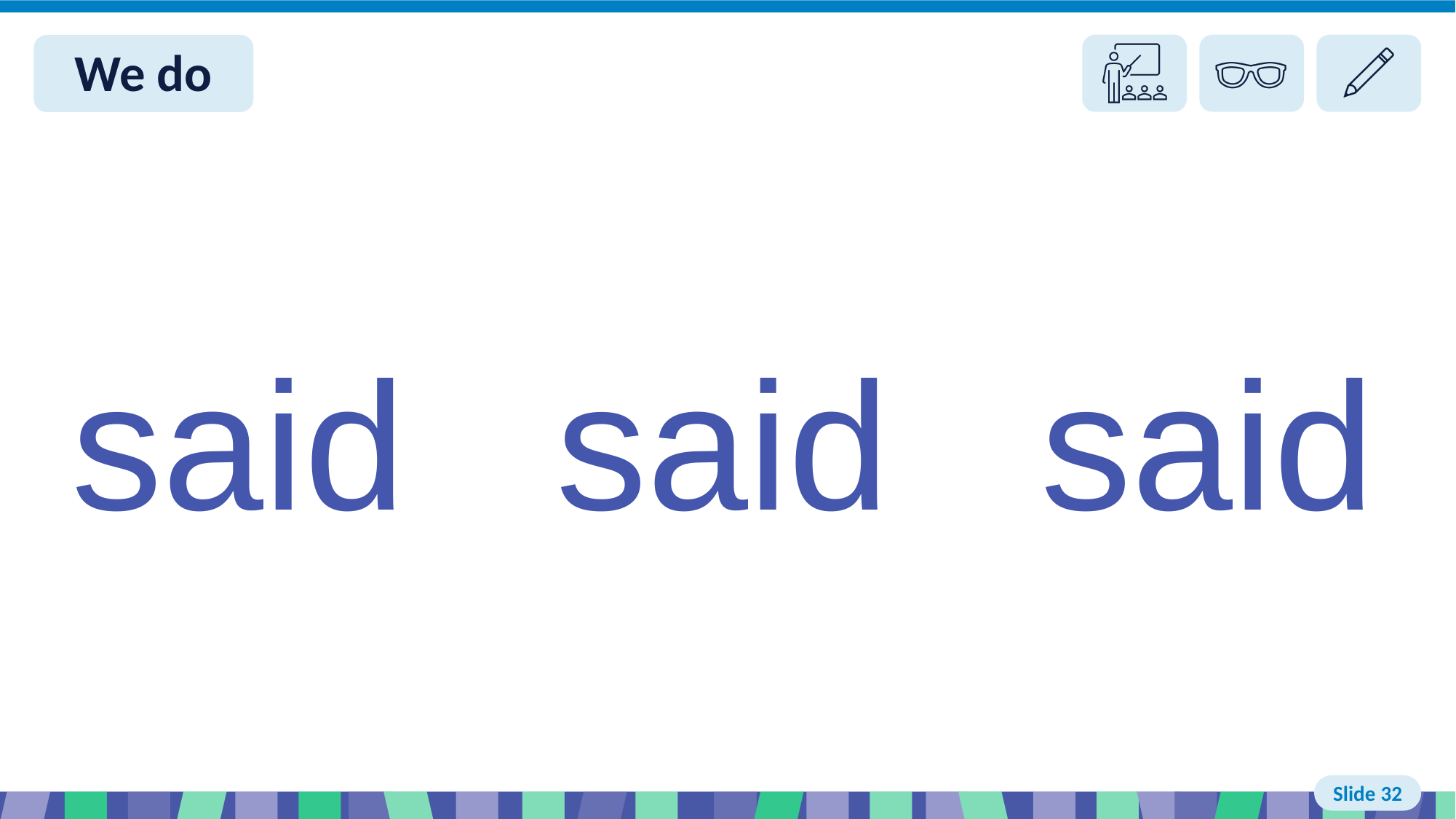

# Slide 32 We do read
said   said   said